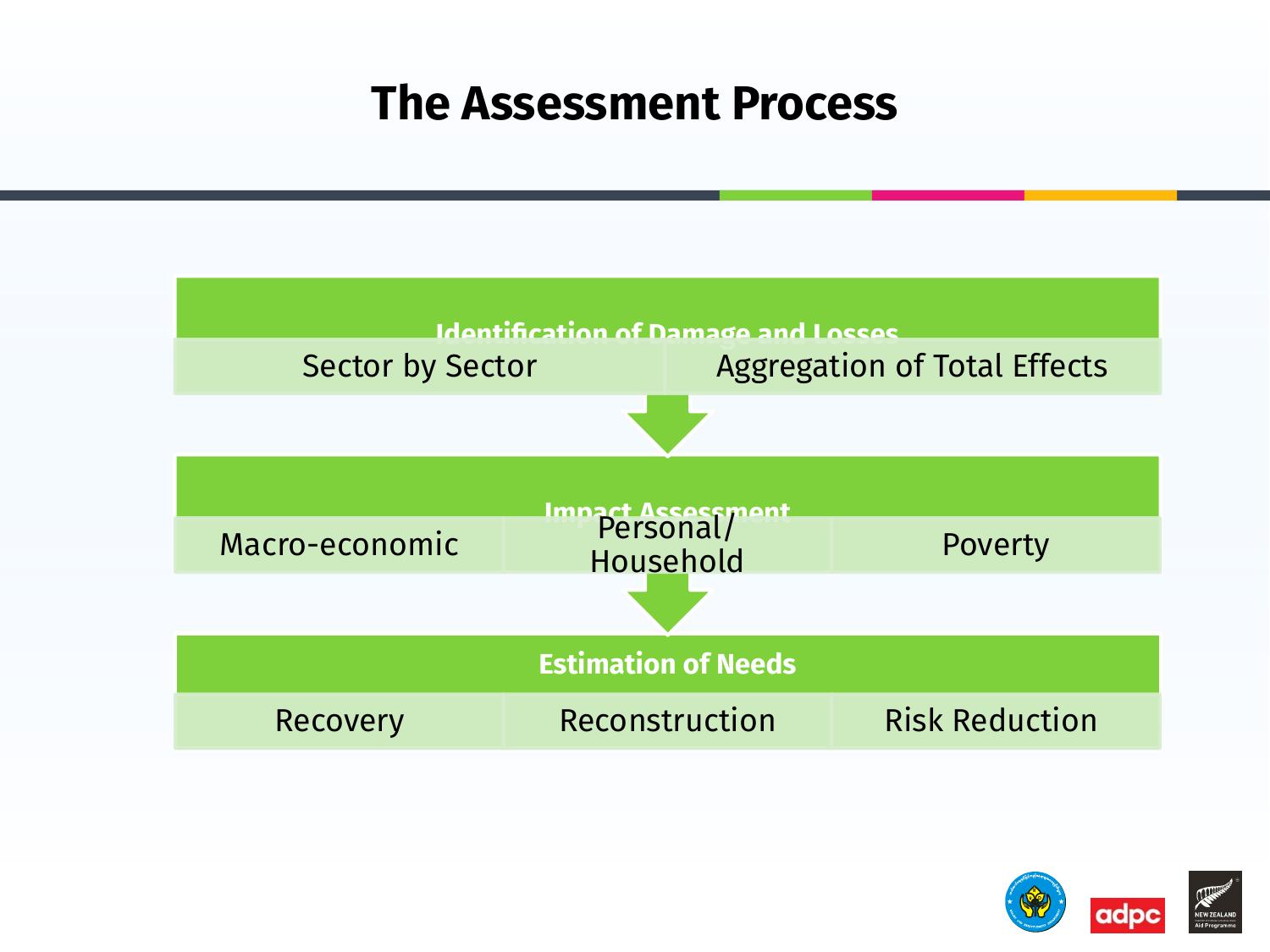

# The Assessment Process

Estimation of Needs
Recovery
Reconstruction
Risk Reduction
Impact Assessment
Macro-economic
Personal/Household
Poverty
Identification of Damage and Losses
Sector by Sector
Aggregation of Total Effects